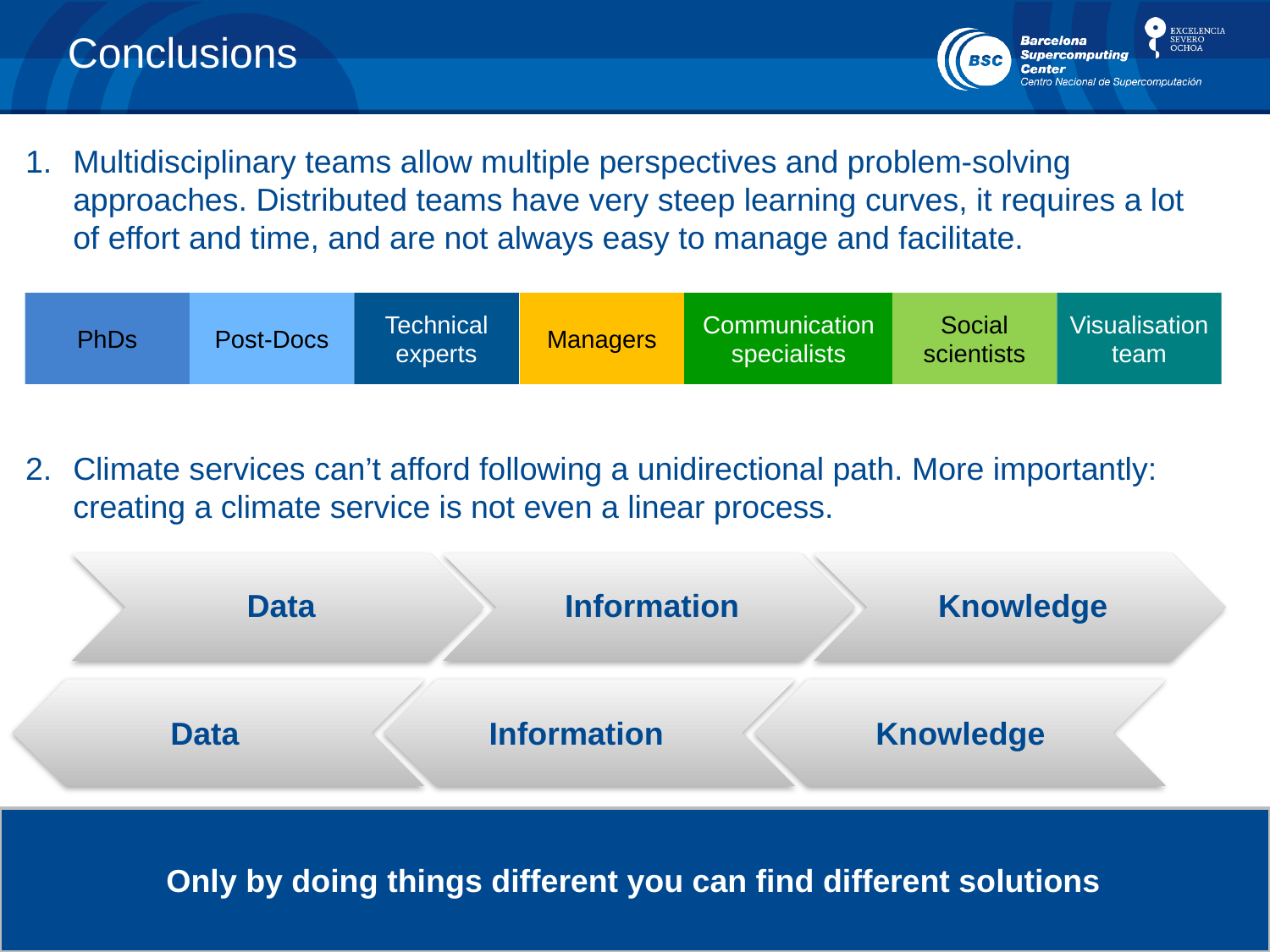

# Conclusions
Multidisciplinary teams allow multiple perspectives and problem-solving approaches. Distributed teams have very steep learning curves, it requires a lot of effort and time, and are not always easy to manage and facilitate.
PhDs
Post-Docs
Technical experts
Managers
Communication specialists
Social scientists
Visualisation team
Climate services can’t afford following a unidirectional path. More importantly: creating a climate service is not even a linear process.
Data
Information
Knowledge

Data
Information
Knowledge

Only by doing things different you can find different solutions